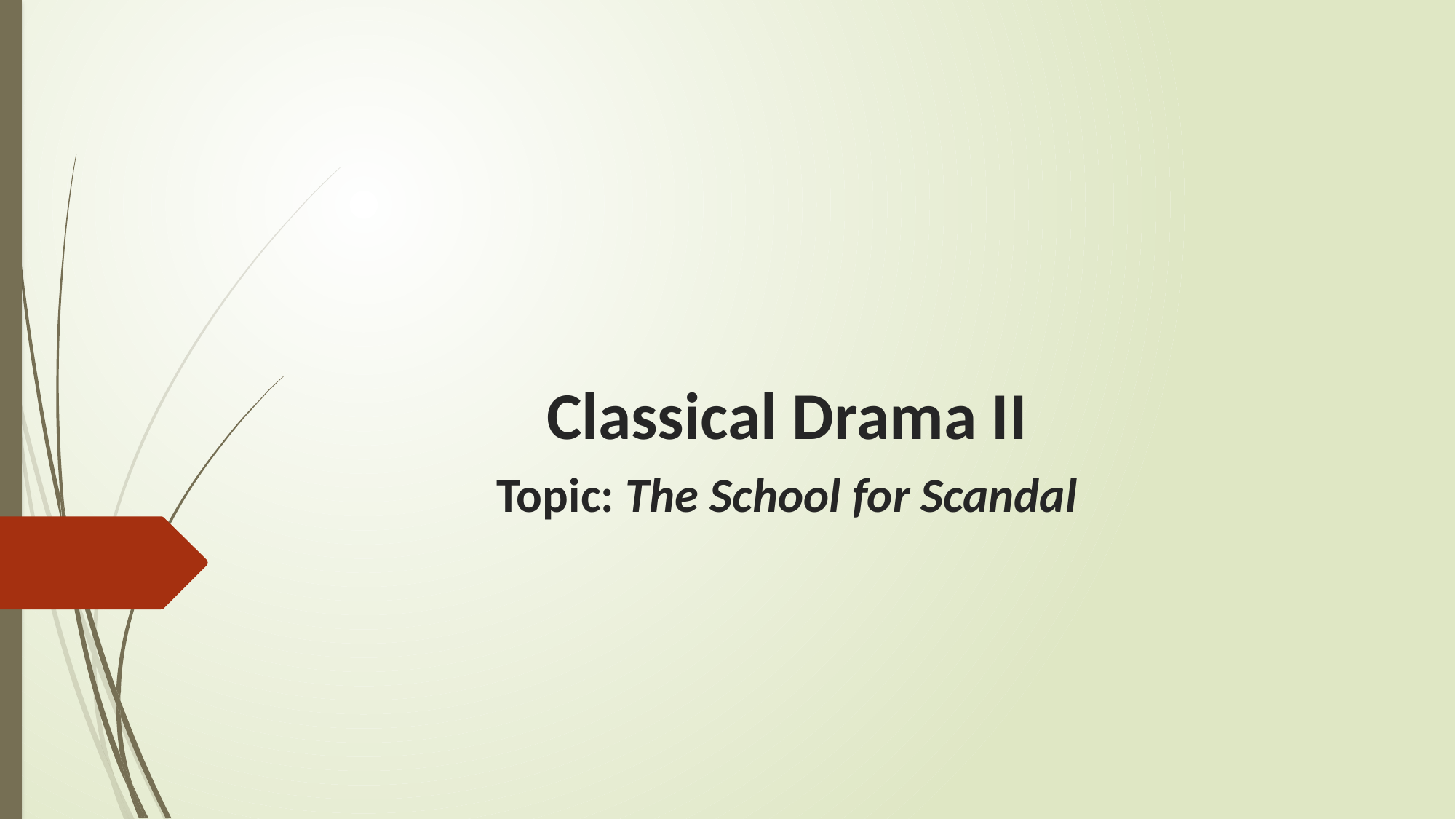

# Classical Drama II
Topic: The School for Scandal